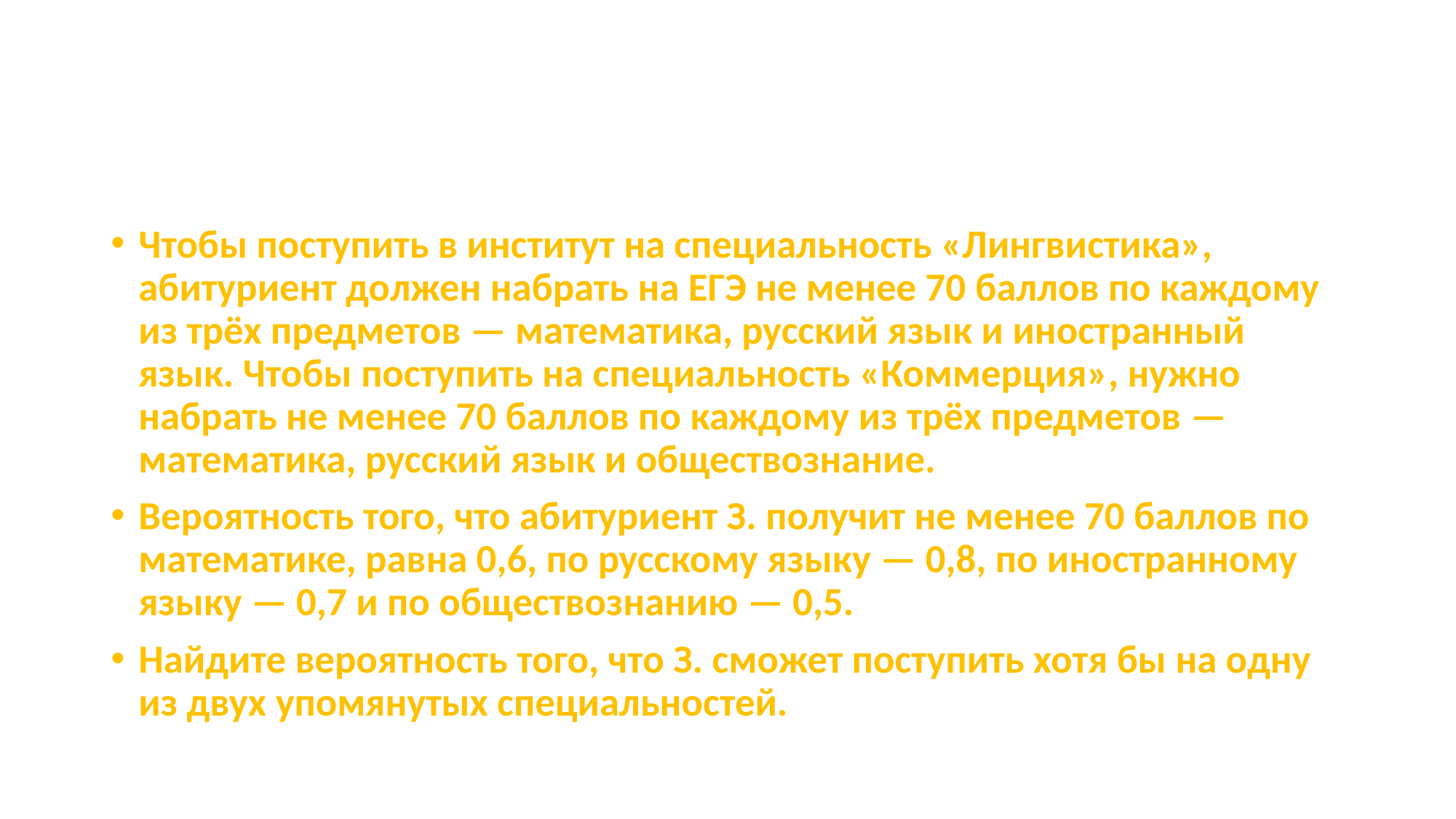

#
Чтобы поступить в институт на специальность «Лингвистика», абитуриент должен набрать на ЕГЭ не менее 70 баллов по каждому из трёх предметов — математика, русский язык и иностранный язык. Чтобы поступить на специальность «Коммерция», нужно набрать не менее 70 баллов по каждому из трёх предметов — математика, русский язык и обществознание.
Вероятность того, что абитуриент З. получит не менее 70 баллов по математике, равна 0,6, по русскому языку — 0,8, по иностранному языку — 0,7 и по обществознанию — 0,5.
Найдите вероятность того, что З. сможет поступить хотя бы на одну из двух упомянутых специальностей.